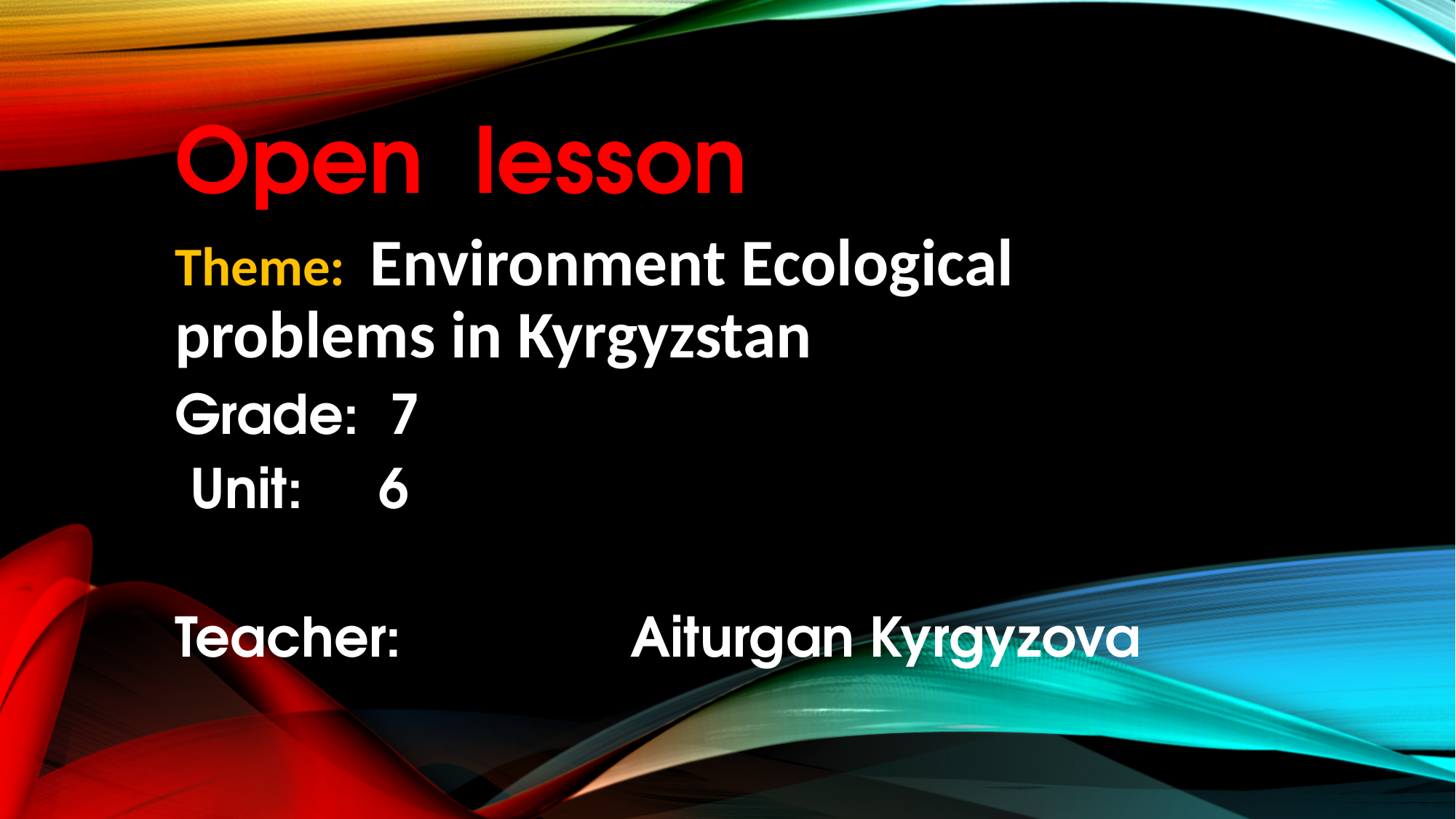

Open  lesson
Theme:  Environment Ecological problems in Kyrgyzstan
Grade:  7
 Unit:     6

Teacher:               Aiturgan Kyrgyzova
#